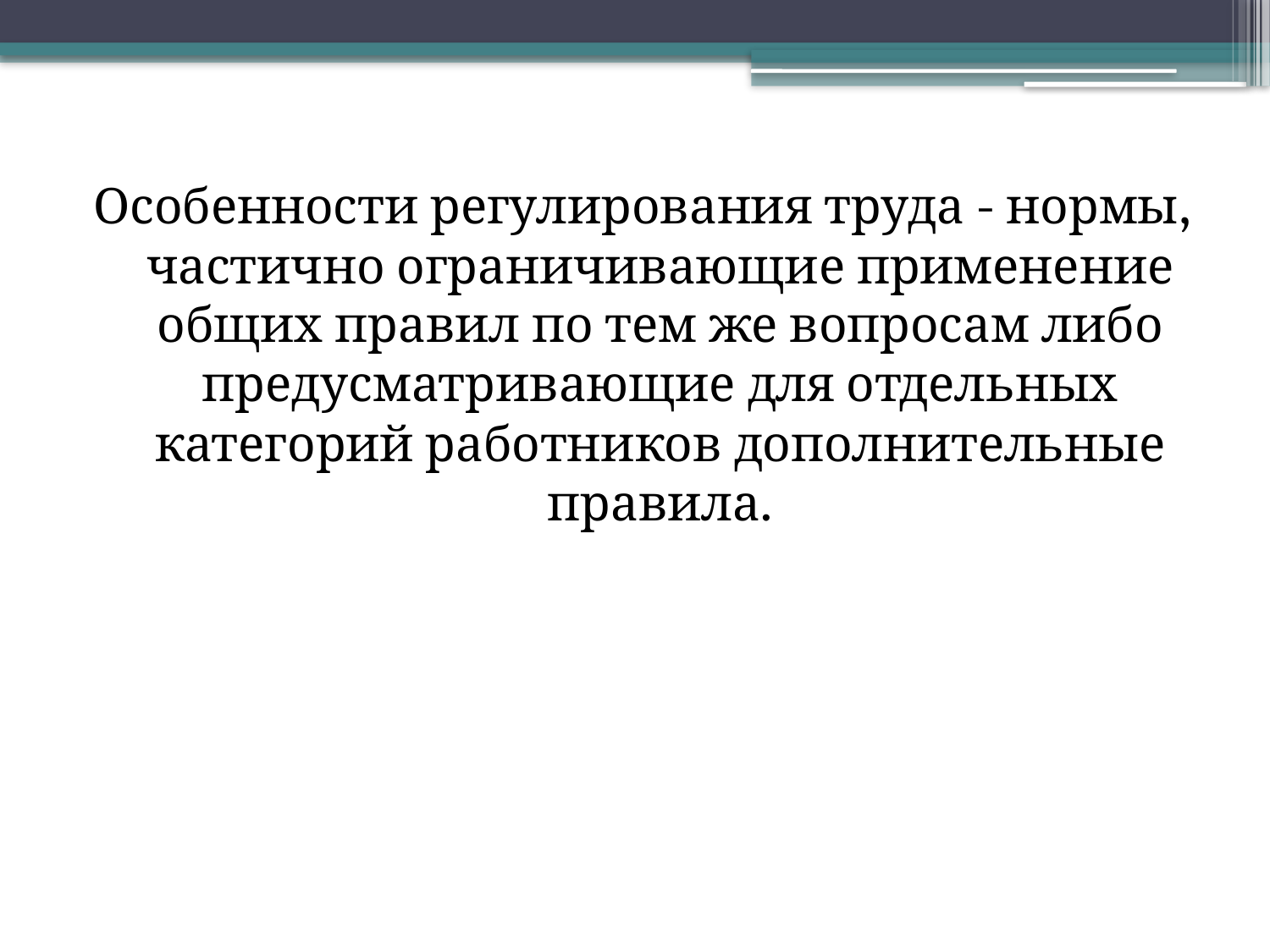

Особенности регулирования труда - нормы, частично ограничивающие применение общих правил по тем же вопросам либо предусматривающие для отдельных категорий работников дополнительные правила.